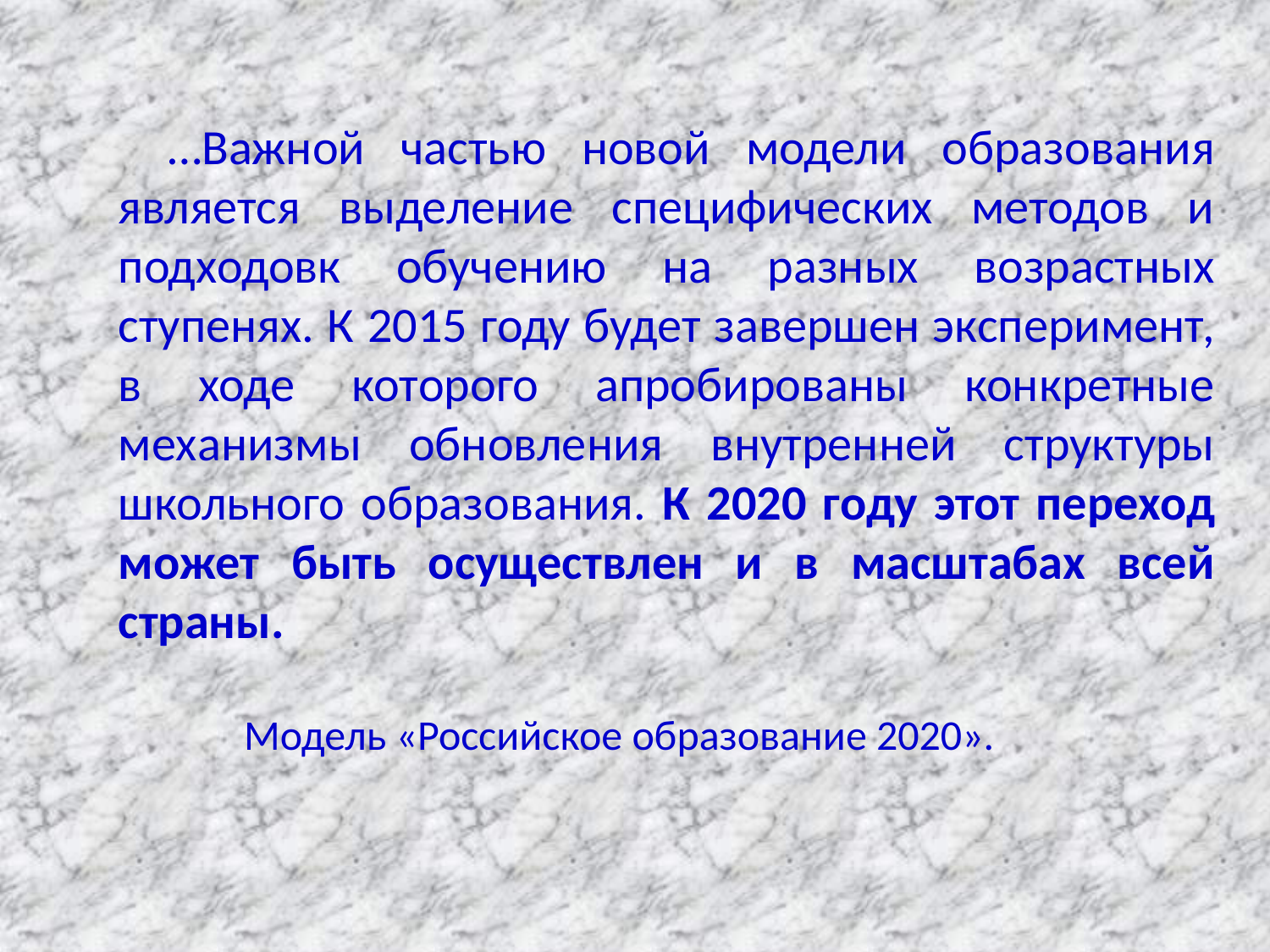

…Важной частью новой модели образования является выделение специфических методов и подходовк обучению на разных возрастных ступенях. К 2015 году будет завершен эксперимент, в ходе которого апробированы конкретные механизмы обновления внутренней структуры школьного образования. К 2020 году этот переход может быть осуществлен и в масштабах всей страны.

        Модель «Российское образование 2020».